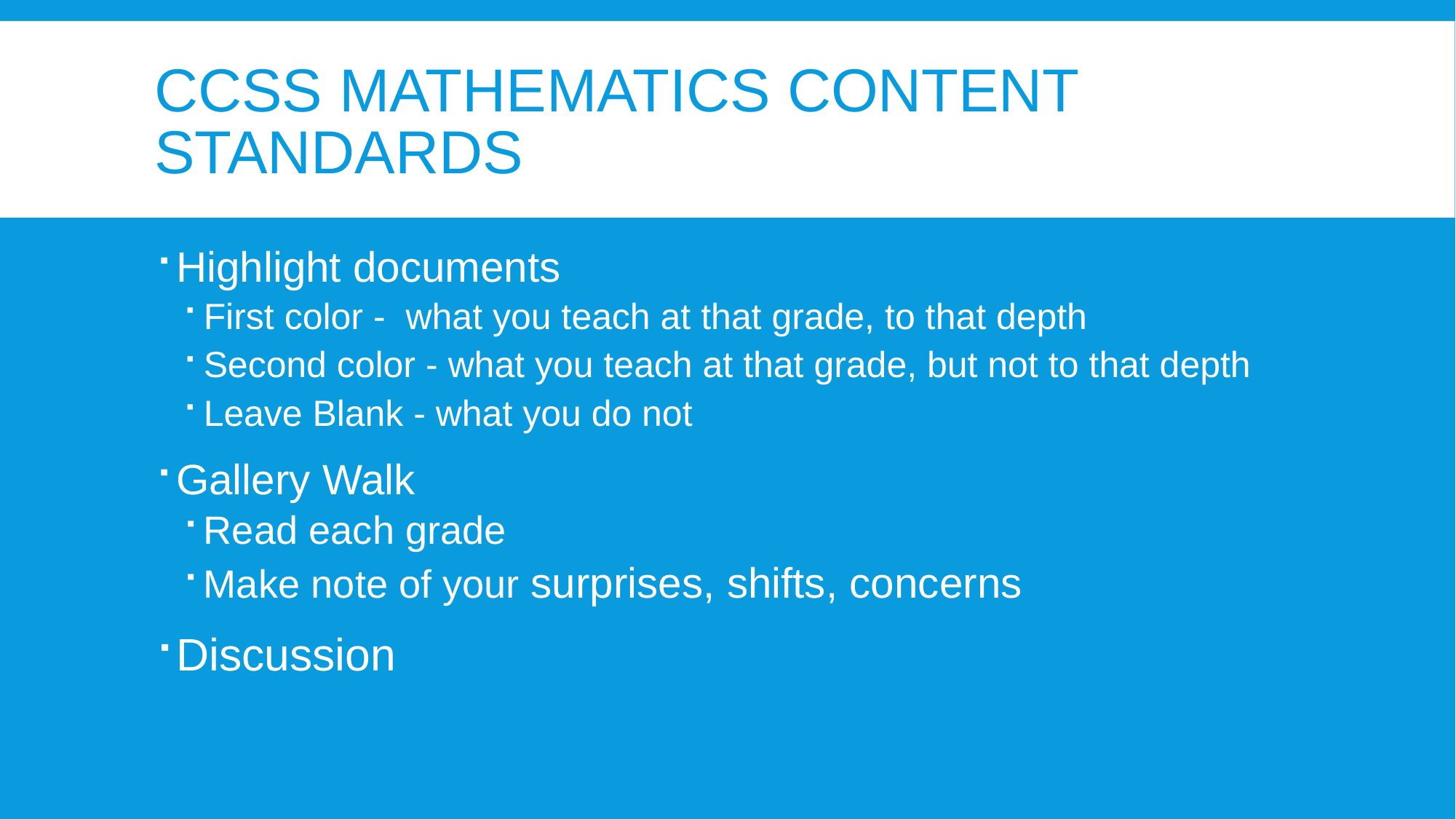

# CCSS Mathematics content standards
Highlight documents
First color -  what you teach at that grade, to that depth
Second color - what you teach at that grade, but not to that depth
Leave Blank - what you do not
Gallery Walk
Read each grade
Make note of your surprises, shifts, concerns
Discussion